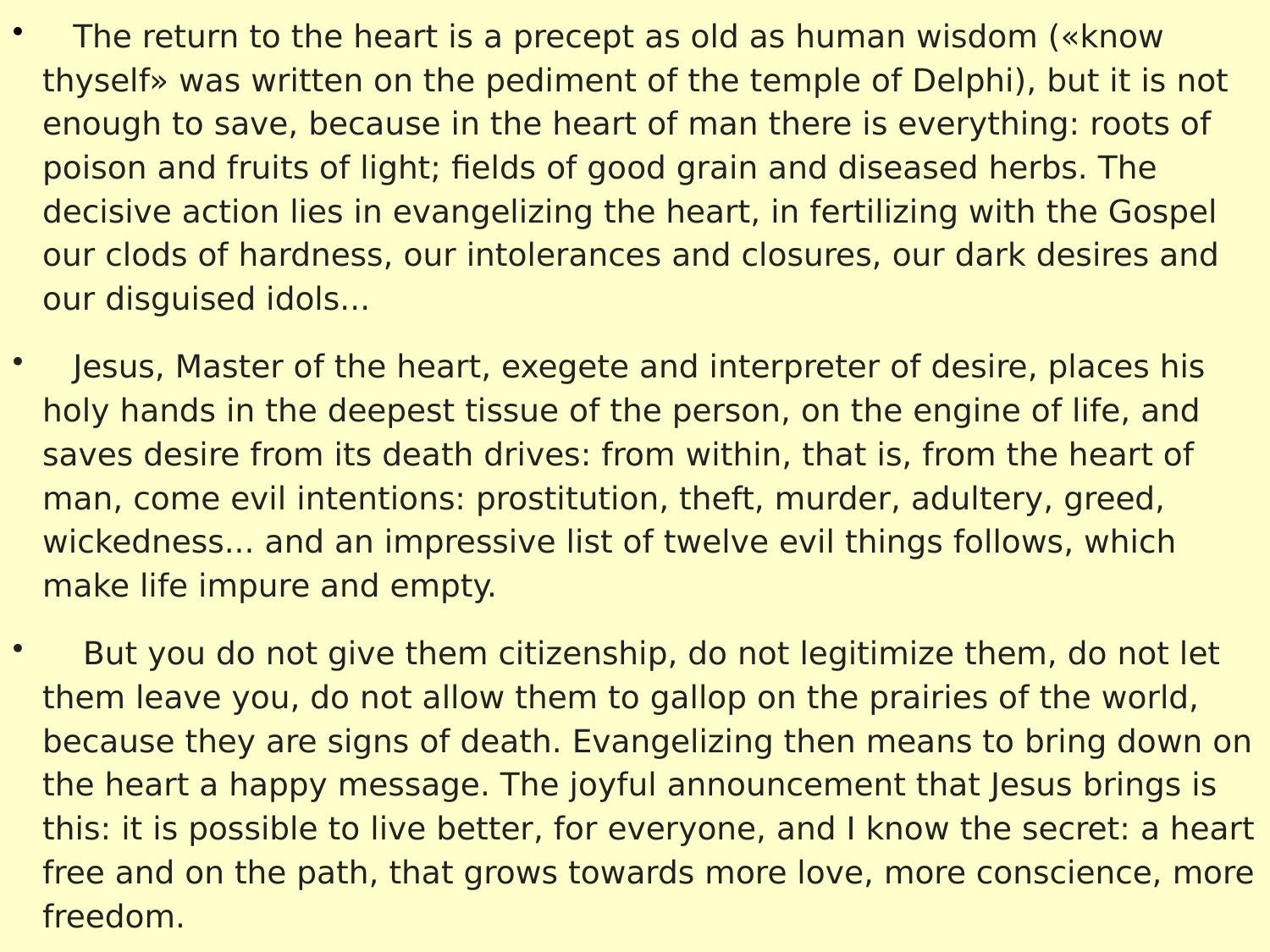

The return to the heart is a precept as old as human wisdom («know thyself» was written on the pediment of the temple of Delphi), but it is not enough to save, because in the heart of man there is everything: roots of poison and fruits of light; fields of good grain and diseased herbs. The decisive action lies in evangelizing the heart, in fertilizing with the Gospel our clods of hardness, our intolerances and closures, our dark desires and our disguised idols...
   Jesus, Master of the heart, exegete and interpreter of desire, places his holy hands in the deepest tissue of the person, on the engine of life, and saves desire from its death drives: from within, that is, from the heart of man, come evil intentions: prostitution, theft, murder, adultery, greed, wickedness... and an impressive list of twelve evil things follows, which make life impure and empty.
    But you do not give them citizenship, do not legitimize them, do not let them leave you, do not allow them to gallop on the prairies of the world, because they are signs of death. Evangelizing then means to bring down on the heart a happy message. The joyful announcement that Jesus brings is this: it is possible to live better, for everyone, and I know the secret: a heart free and on the path, that grows towards more love, more conscience, more freedom.